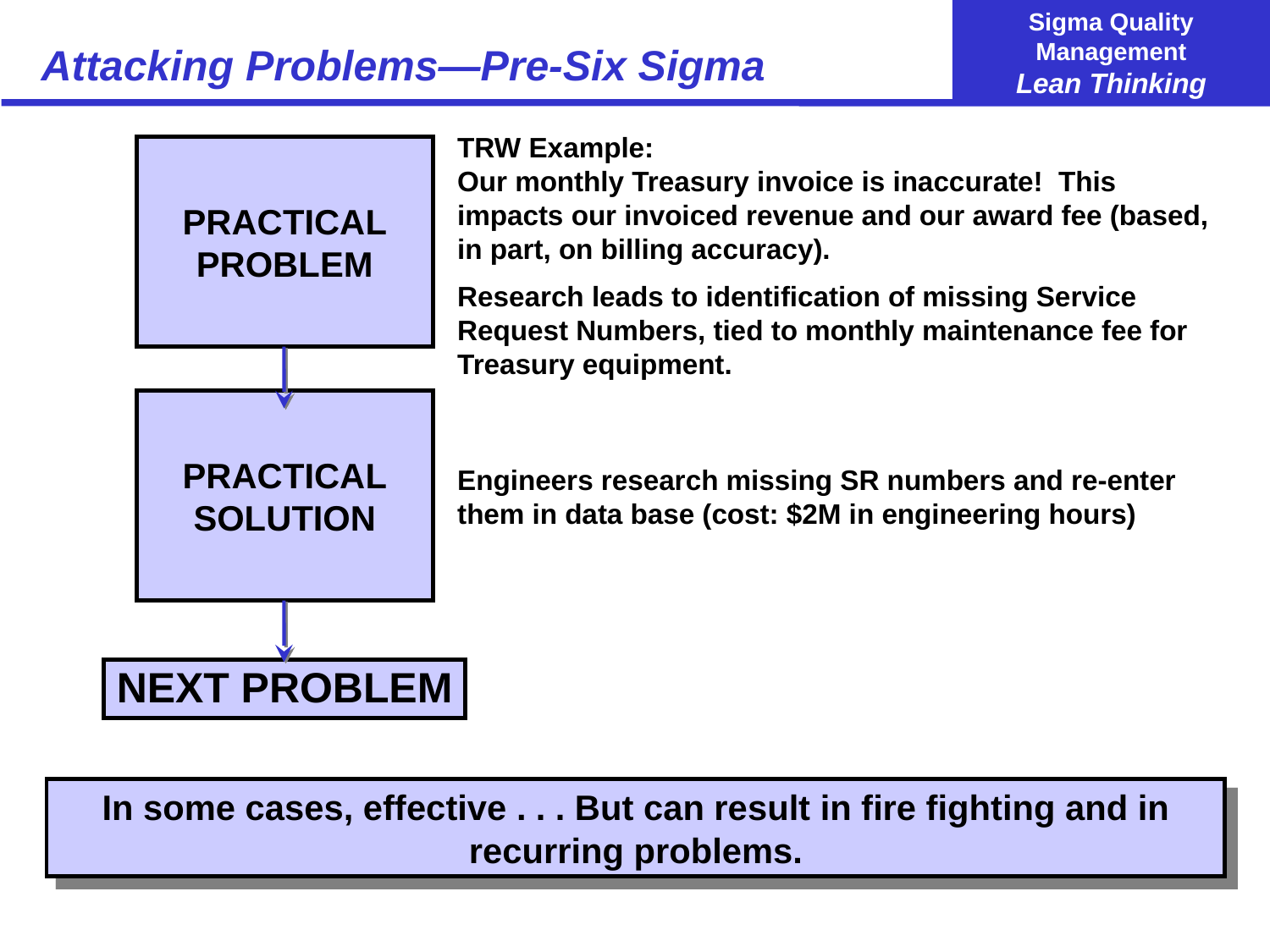

Attacking Problems—Pre-Six Sigma
TRW Example:
Our monthly Treasury invoice is inaccurate!  This impacts our invoiced revenue and our award fee (based, in part, on billing accuracy).
Research leads to identification of missing Service Request Numbers, tied to monthly maintenance fee for Treasury equipment.

PRACTICAL
PROBLEM

PRACTICAL
SOLUTION
Engineers research missing SR numbers and re-enter them in data base (cost: $2M in engineering hours)

NEXT PROBLEM
In some cases, effective . . . But can result in fire fighting and in recurring problems.